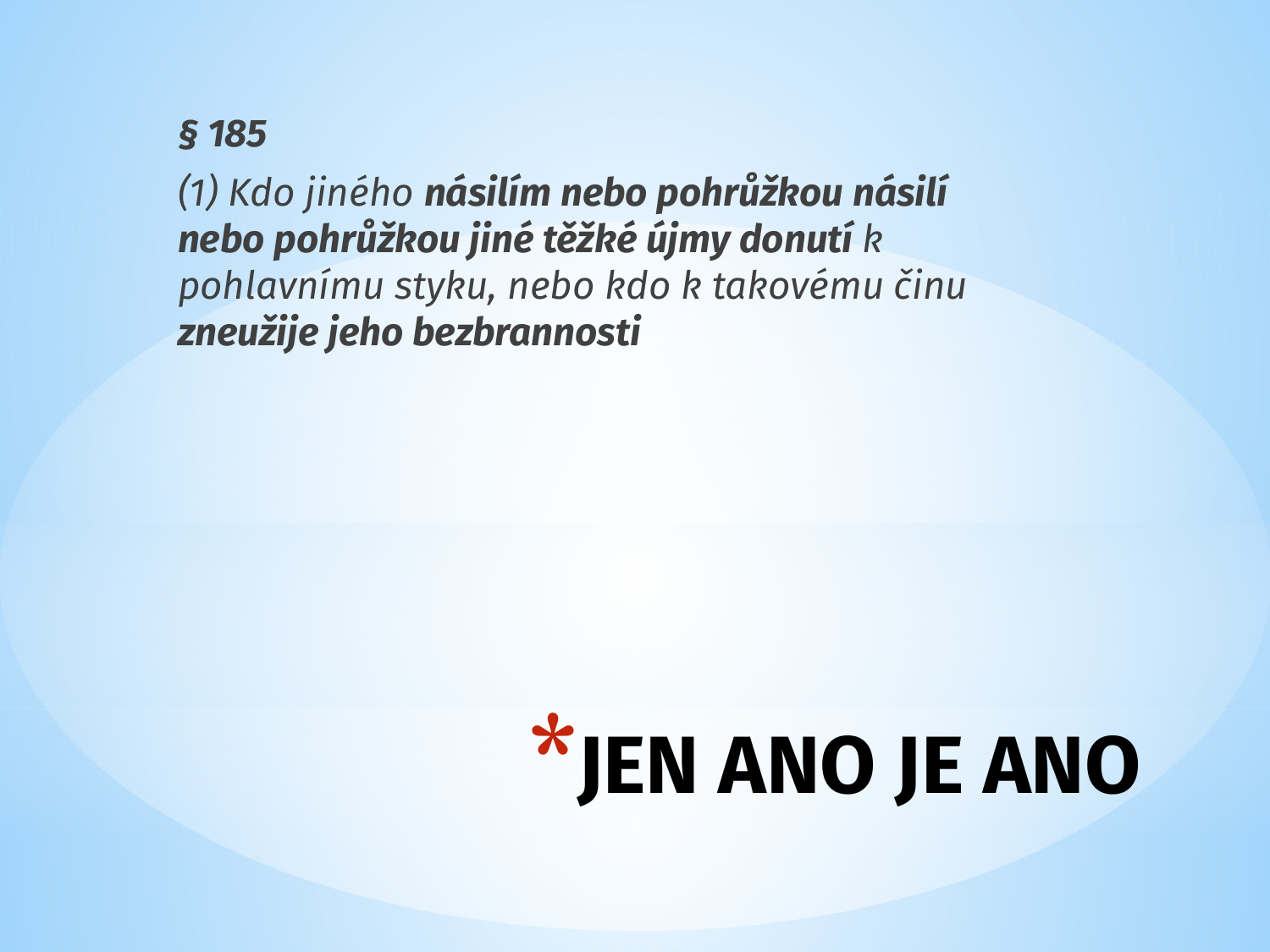

§ 185
(1) Kdo jiného násilím nebo pohrůžkou násilí nebo pohrůžkou jiné těžké újmy donutí k pohlavnímu styku, nebo kdo k takovému činu zneužije jeho bezbrannosti
# JEN ANO JE ANO